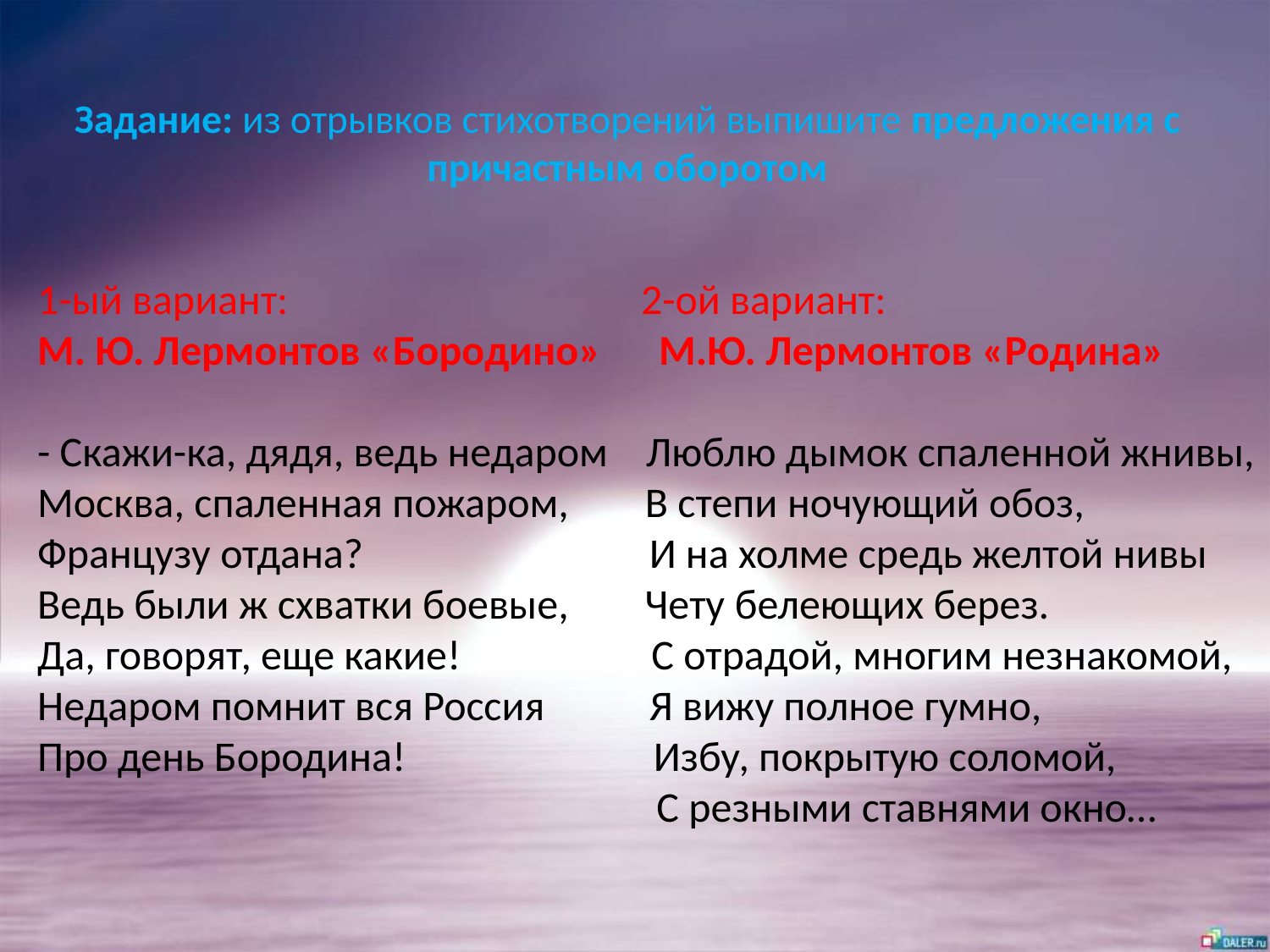

# Задание: из отрывков стихотворений выпишите предложения с причастным оборотом
1-ый вариант:                                     2-ой вариант:
М. Ю. Лермонтов «Бородино»      М.Ю. Лермонтов «Родина»
- Скажи-ка, дядя, ведь недаром    Люблю дымок спаленной жнивы,
Москва, спаленная пожаром,        В степи ночующий обоз,
Французу отдана?                              И на холме средь желтой нивы
Ведь были ж схватки боевые,        Чету белеющих берез.
Да, говорят, еще какие!                    С отрадой, многим незнакомой,
Недаром помнит вся Россия           Я вижу полное гумно,
Про день Бородина!                          Избу, покрытую соломой,
                                                                 С резными ставнями окно…